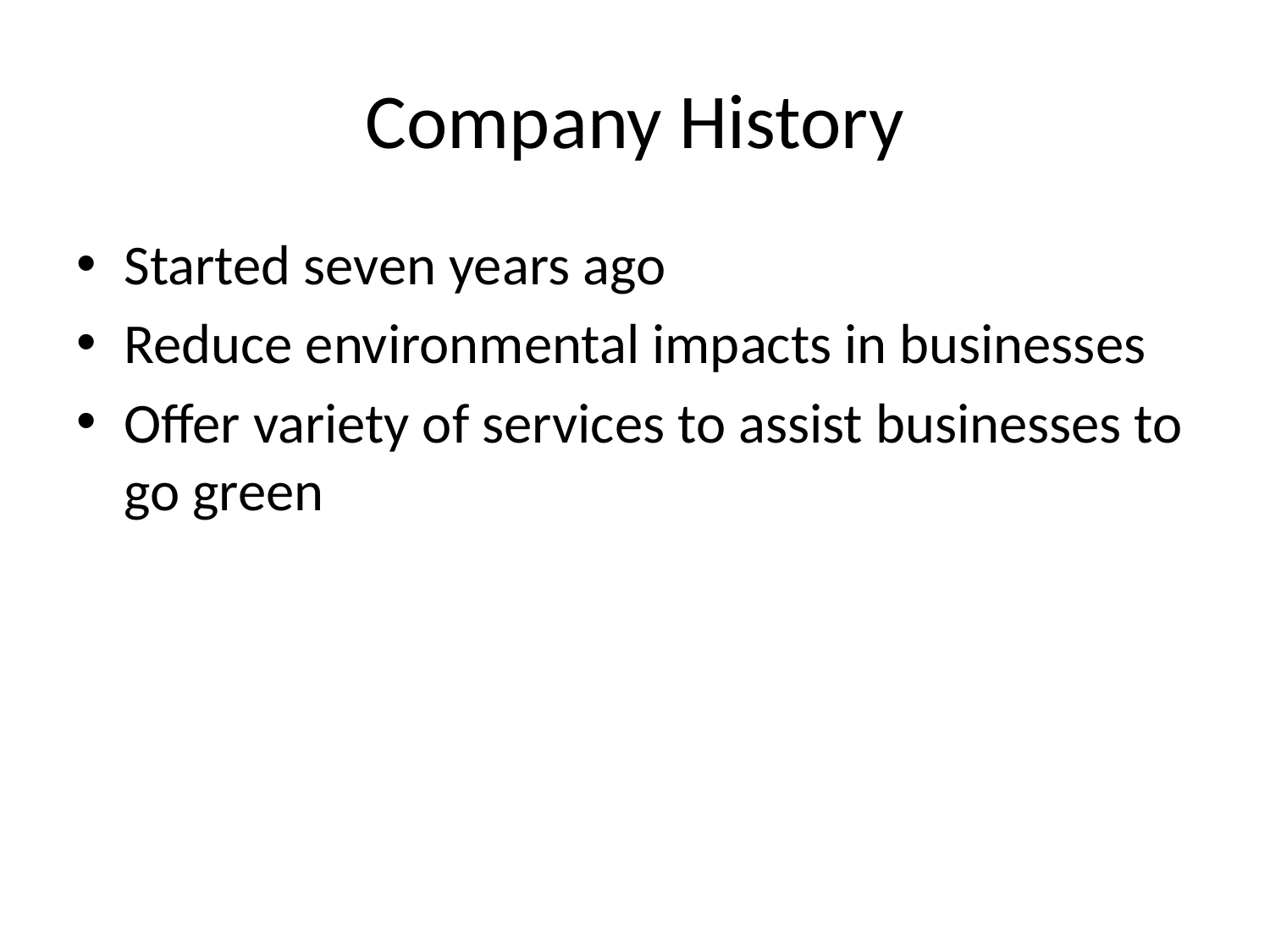

# Company History
Started seven years ago
Reduce environmental impacts in businesses
Offer variety of services to assist businesses to go green